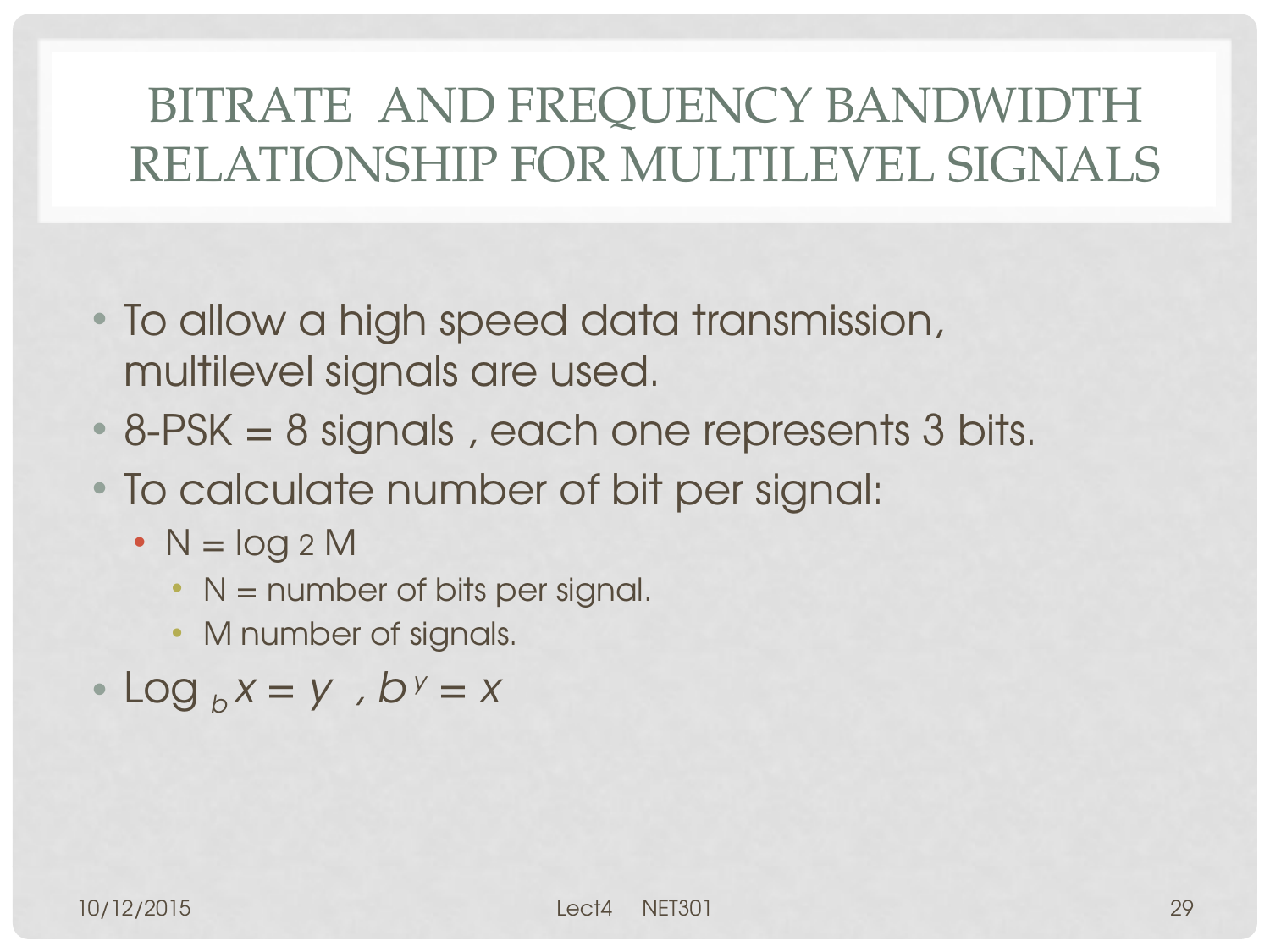

# Bitrate  and frequency bandwidth relationship for multilevel signals
To allow a high speed data transmission, multilevel signals are used.
8-PSK = 8 signals , each one represents 3 bits.
To calculate number of bit per signal:
N = log 2 M
N = number of bits per signal.
M number of signals.
Log b x = y  , b y = x

10/12/2015
Lect4     NET301
29